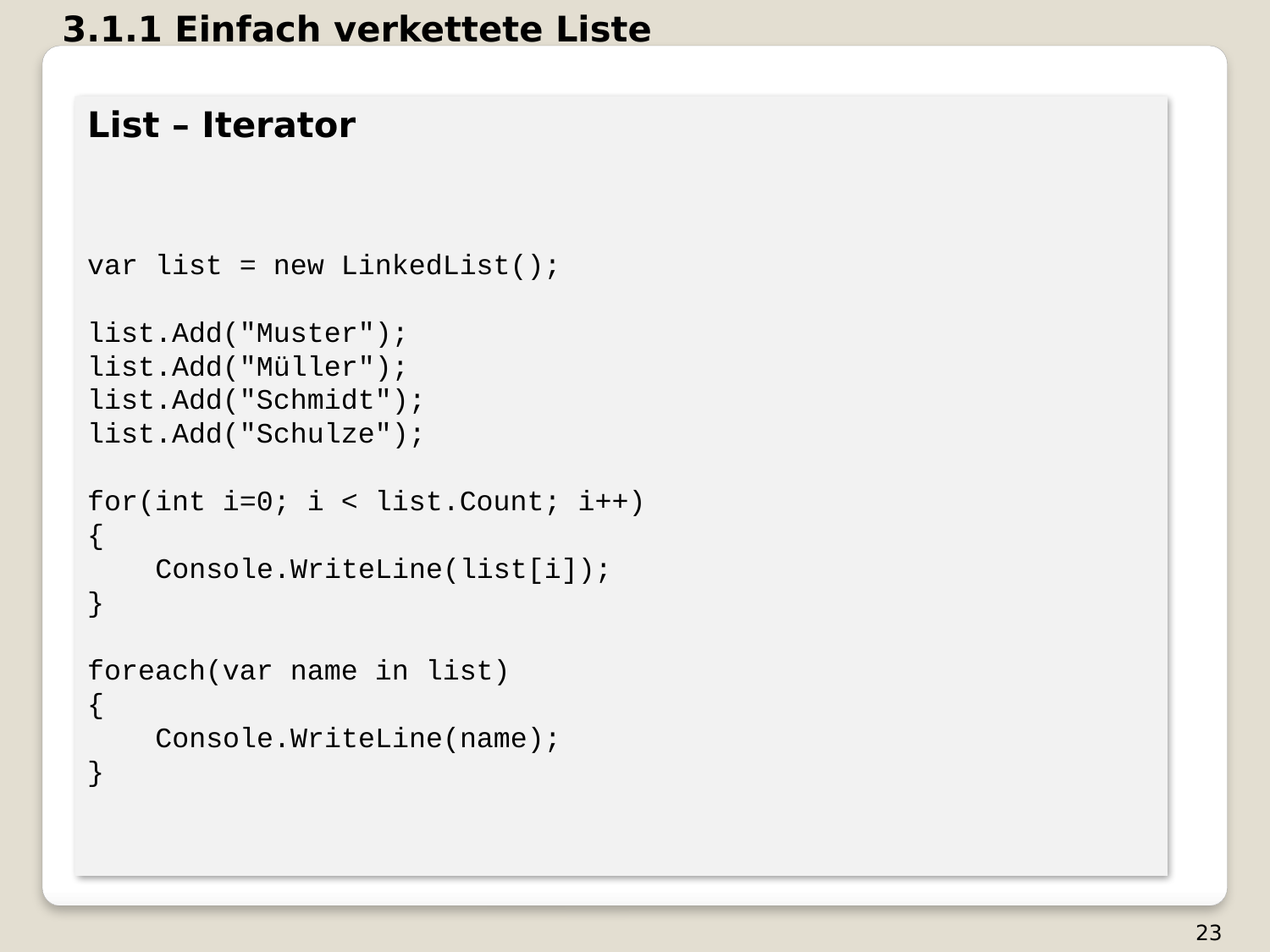

3.1.1 Einfach verkettete Liste
List – Iterator

var list = new LinkedList();

list.Add("Muster");
list.Add("Müller");
list.Add("Schmidt");
list.Add("Schulze");

for(int i=0; i < list.Count; i++)
{
    Console.WriteLine(list[i]);
}

foreach(var name in list)
{
    Console.WriteLine(name);
}